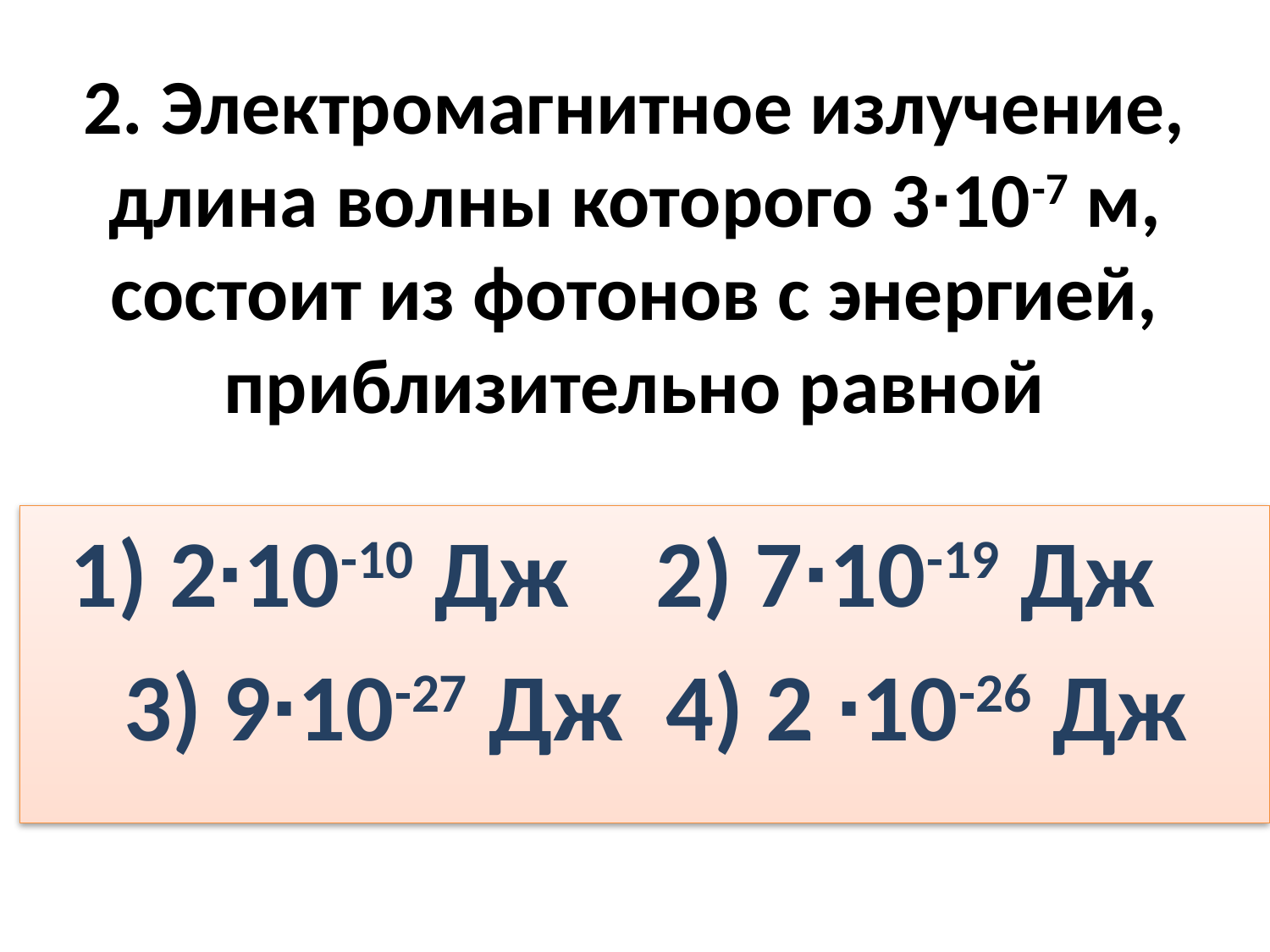

# 2. Электромагнитное излучение, длина волны которого 3∙10-7 м, состоит из фотонов с энергией, приблизительно равной
 2∙10-10 Дж    2) 7∙10-19 Дж
 3) 9∙10-27 Дж  4) 2 ∙10-26 Дж